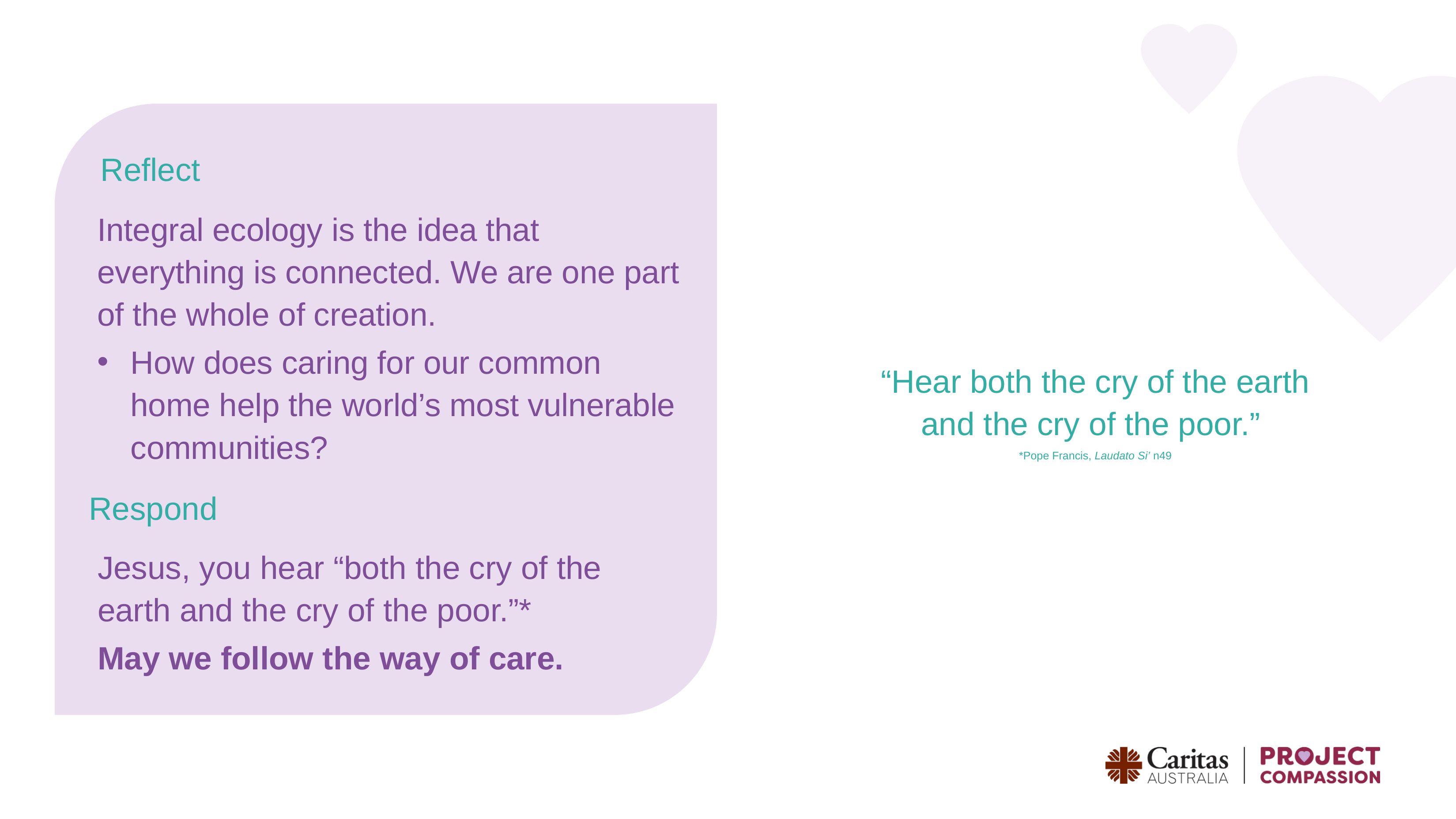

Reflect
Integral ecology is the idea that everything is connected. We are one part of the whole of creation.
How does caring for our common home help the world’s most vulnerable communities?
“Hear both the cry of the earth and the cry of the poor.”
*Pope Francis, Laudato Si’ n49
Respond
Jesus, you hear “both the cry of the earth and the cry of the poor.”*
May we follow the way of care.